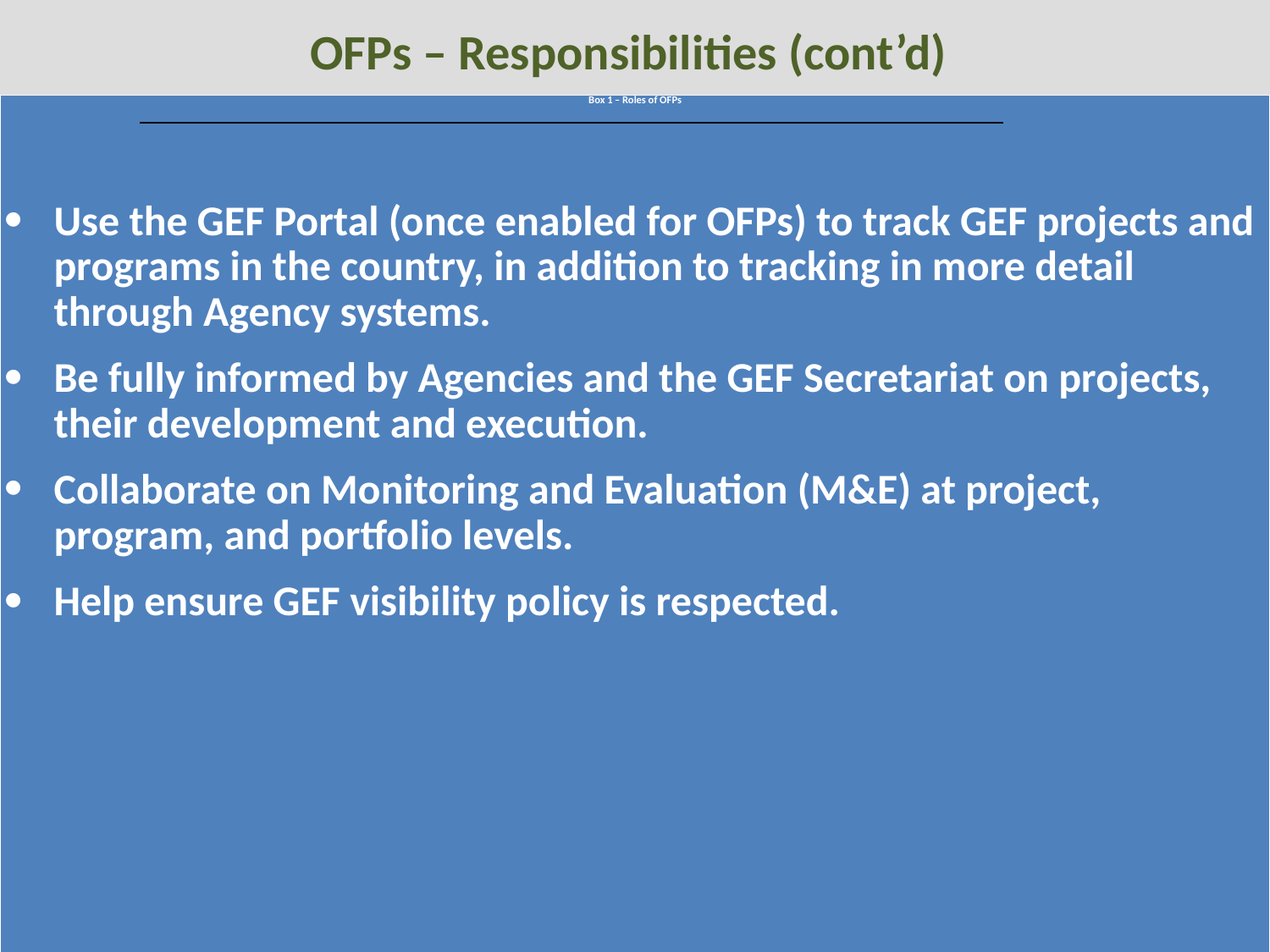

OFPs – Responsibilities (cont’d)

| Box 1 – Roles of OFPs Use the GEF Portal (once enabled for OFPs) to track GEF projects and programs in the country, in addition to tracking in more detail through Agency systems. Be fully informed by Agencies and the GEF Secretariat on projects, their development and execution. Collaborate on Monitoring and Evaluation (M&E) at project, program, and portfolio levels. Help ensure GEF visibility policy is respected. |
| --- |